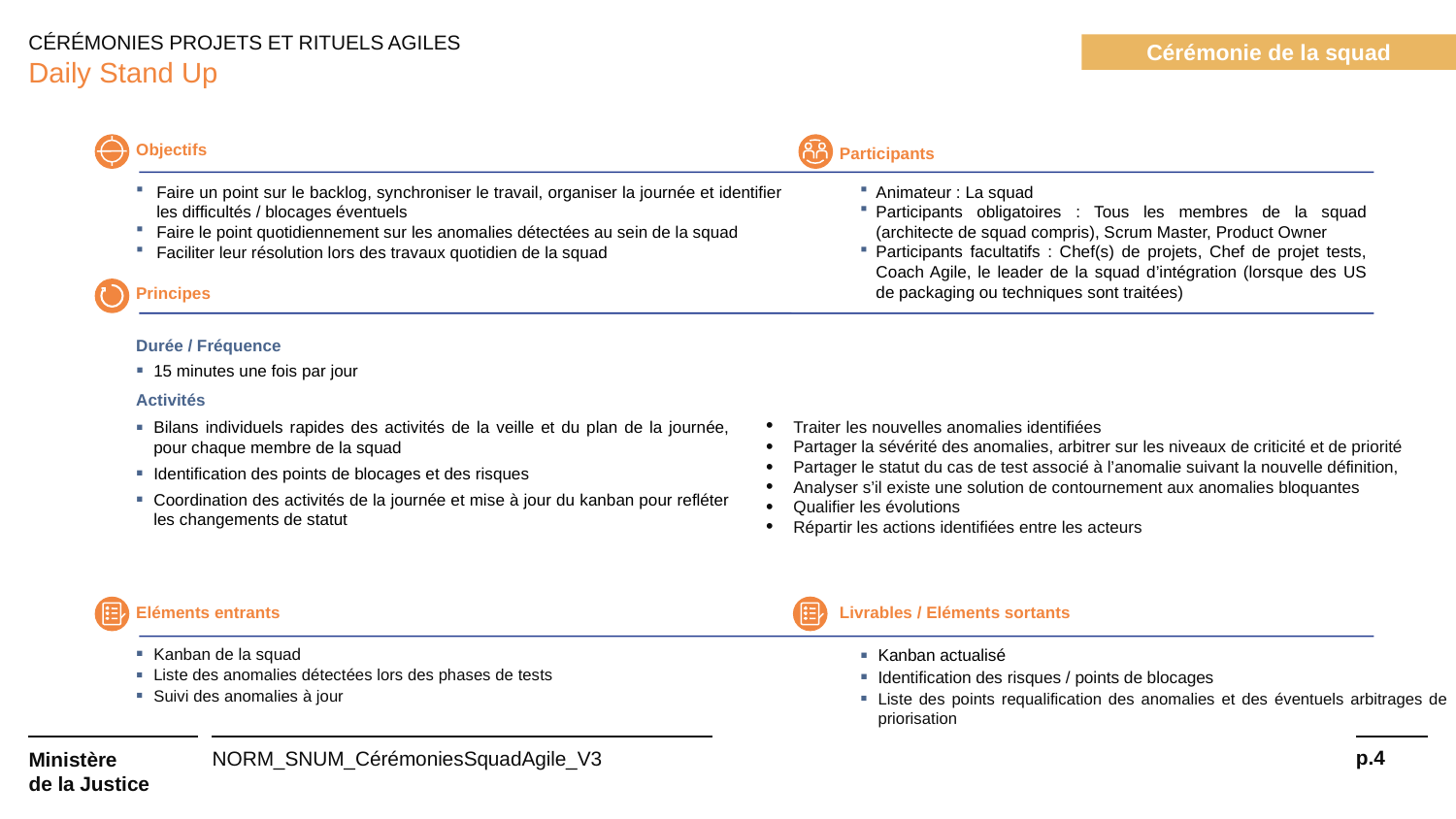

CÉRÉMONIES PROJETS ET RITUELS AGILES
Daily Stand Up
Cérémonie de la squad

Objectifs
Participants

Animateur : La squad
Participants obligatoires : Tous les membres de la squad (architecte de squad compris), Scrum Master, Product Owner
Participants facultatifs : Chef(s) de projets, Chef de projet tests, Coach Agile, le leader de la squad d’intégration (lorsque des US de packaging ou techniques sont traitées)
Faire un point sur le backlog, synchroniser le travail, organiser la journée et identifier les difficultés / blocages éventuels
Faire le point quotidiennement sur les anomalies détectées au sein de la squad
Faciliter leur résolution lors des travaux quotidien de la squad

Principes

Durée / Fréquence
15 minutes une fois par jour
Activités
Traiter les nouvelles anomalies identifiées
Partager la sévérité des anomalies, arbitrer sur les niveaux de criticité et de priorité
Partager le statut du cas de test associé à l’anomalie suivant la nouvelle définition,
Analyser s’il existe une solution de contournement aux anomalies bloquantes
Qualifier les évolutions
Répartir les actions identifiées entre les acteurs
Bilans individuels rapides des activités de la veille et du plan de la journée, pour chaque membre de la squad
Identification des points de blocages et des risques
Coordination des activités de la journée et mise à jour du kanban pour refléter les changements de statut

Eléments entrants
Livrables / Eléments sortants

Kanban de la squad
Liste des anomalies détectées lors des phases de tests
Suivi des anomalies à jour
Kanban actualisé
Identification des risques / points de blocages
Liste des points requalification des anomalies et des éventuels arbitrages de priorisation
NORM_SNUM_CérémoniesSquadAgile_V3
p.4